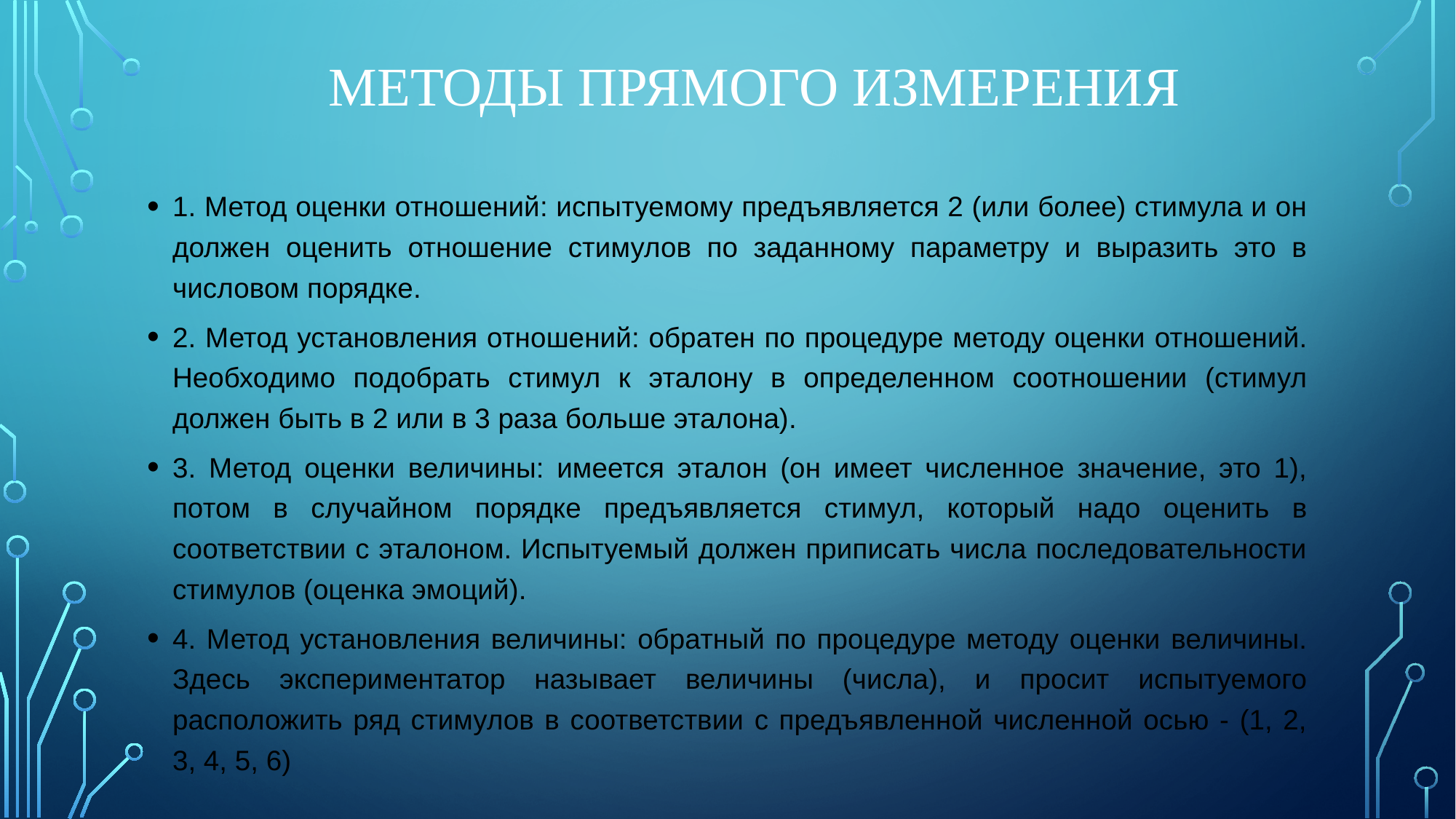

# Методы прямого измерения
1. Метод оценки отношений: испытуемому предъявляется 2 (или более) стимула и он должен оценить отношение стимулов по заданному параметру и выразить это в числовом порядке.
2. Метод установления отношений: обратен по процедуре методу оценки отношений. Необходимо подобрать стимул к эталону в определенном соотношении (стимул должен быть в 2 или в 3 раза больше эталона).
3. Метод оценки величины: имеется эталон (он имеет численное значение, это 1), потом в случайном порядке предъявляется стимул, который надо оценить в соответствии с эталоном. Испытуемый должен приписать числа последовательности стимулов (оценка эмоций).
4. Метод установления величины: обратный по процедуре методу оценки величины. Здесь экспериментатор называет величины (числа), и просит испытуемого расположить ряд стимулов в соответствии с предъявленной численной осью - (1, 2, 3, 4, 5, 6)